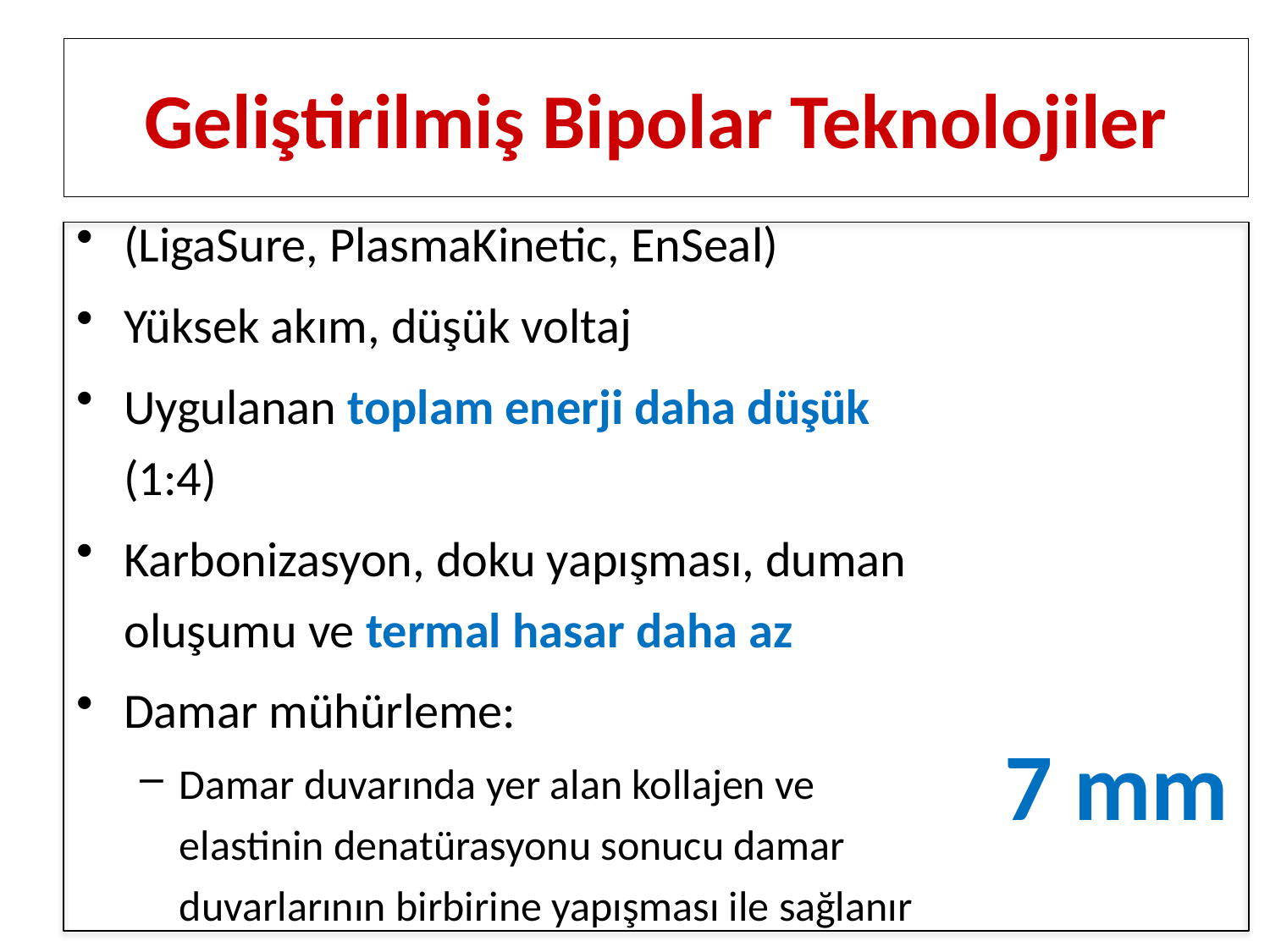

# Geliştirilmiş Bipolar Teknolojiler
(LigaSure, PlasmaKinetic, EnSeal)
Yüksek akım, düşük voltaj
Uygulanan toplam enerji daha düşük (1:4)
Karbonizasyon, doku yapışması, duman oluşumu ve termal hasar daha az
Damar mühürleme:
Damar duvarında yer alan kollajen ve elastinin denatürasyonu sonucu damar duvarlarının birbirine yapışması ile sağlanır

7 mm